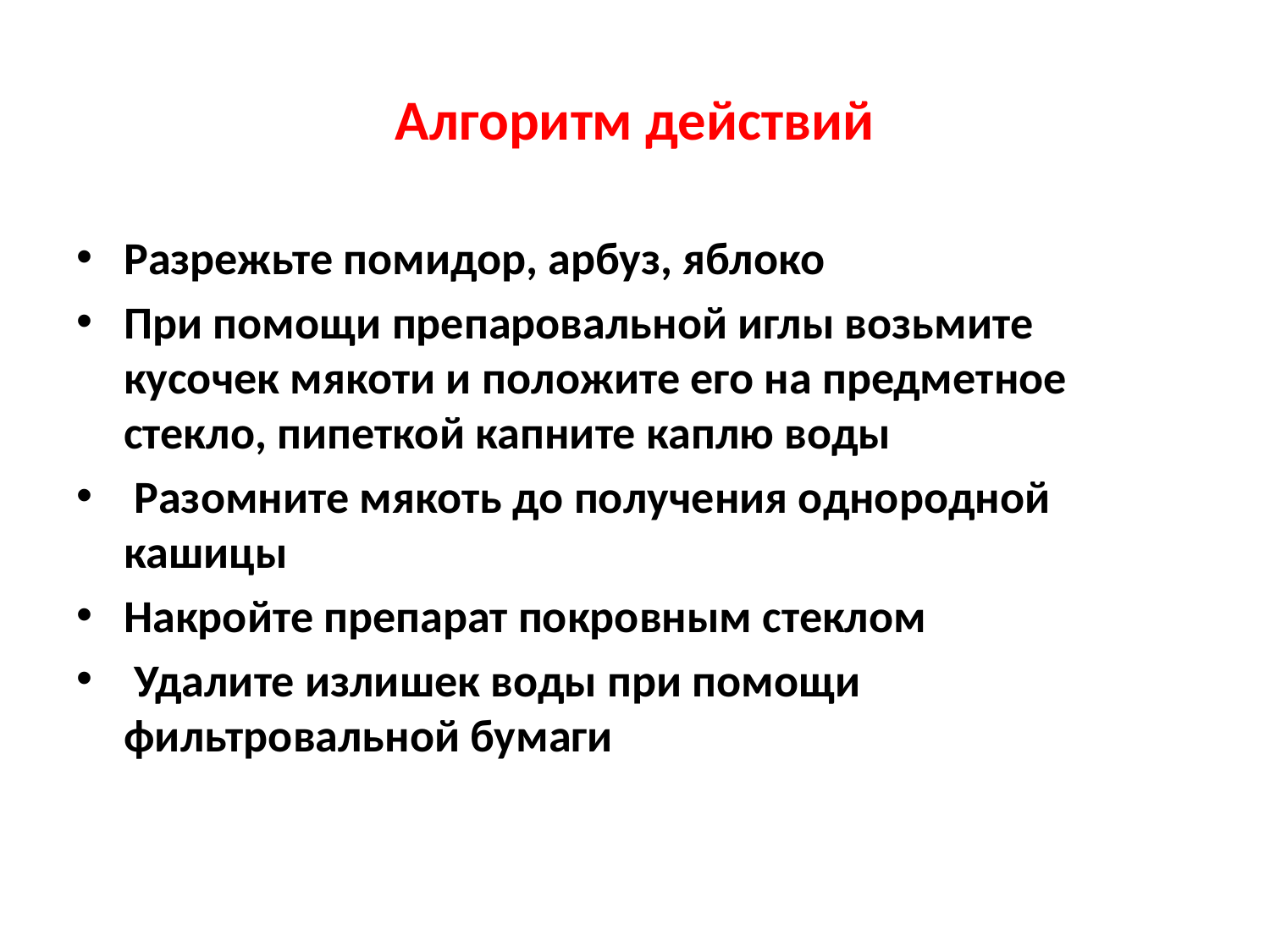

# Алгоритм действий
Разрежьте помидор, арбуз, яблоко
При помощи препаровальной иглы возьмите кусочек мякоти и положите его на предметное стекло, пипеткой капните каплю воды
 Разомните мякоть до получения однородной кашицы
Накройте препарат покровным стеклом
 Удалите излишек воды при помощи фильтровальной бумаги